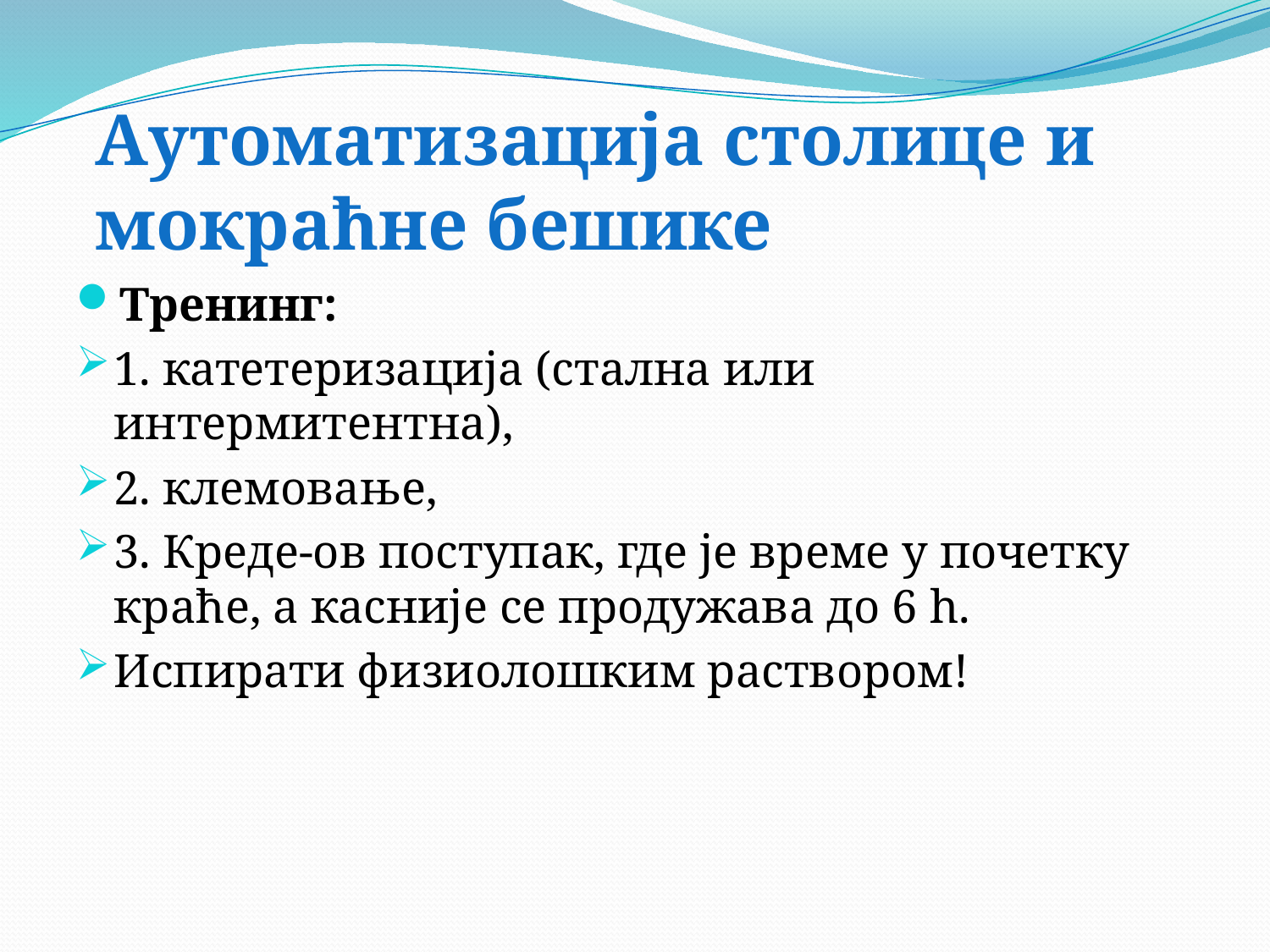

# Аутоматизација столице и мокраћне бешике
Тренинг:
1. катетеризација (стална или интермитентна),
2. клемовање,
3. Креде-ов поступак, где је време у почетку краће, а касније се продужава до 6 h.
Испирати физиолошким раствором!